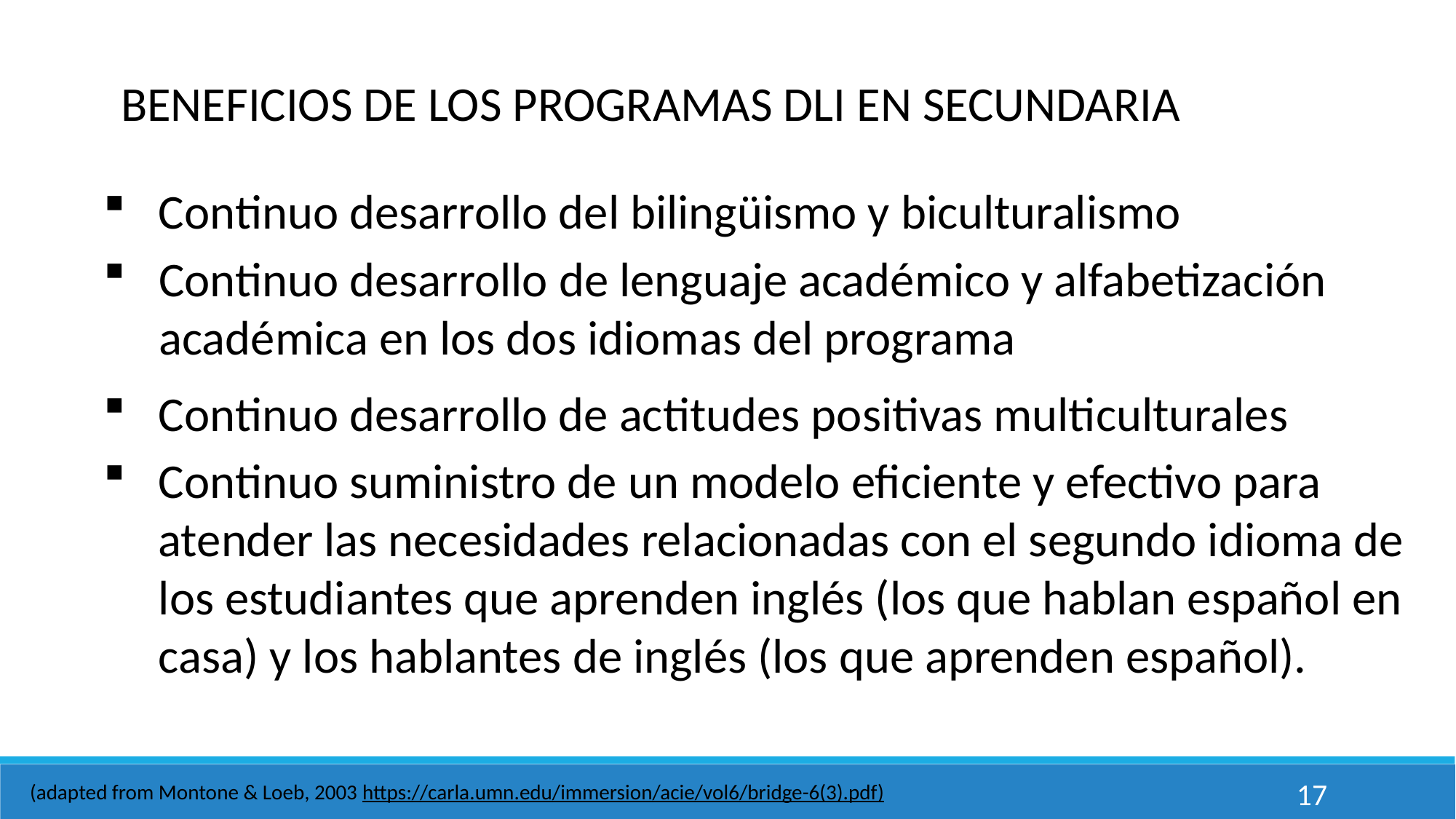

BENEFICIOS DE LOS PROGRAMAS DLI EN SECUNDARIA
Continuo desarrollo del bilingüismo y biculturalismo
Continuo desarrollo de lenguaje académico y alfabetización académica en los dos idiomas del programa
Continuo desarrollo de actitudes positivas multiculturales
Continuo suministro de un modelo eficiente y efectivo para atender las necesidades relacionadas con el segundo idioma de los estudiantes que aprenden inglés (los que hablan español en casa) y los hablantes de inglés (los que aprenden español).
17
(adapted from Montone & Loeb, 2003 https://carla.umn.edu/immersion/acie/vol6/bridge-6(3).pdf)